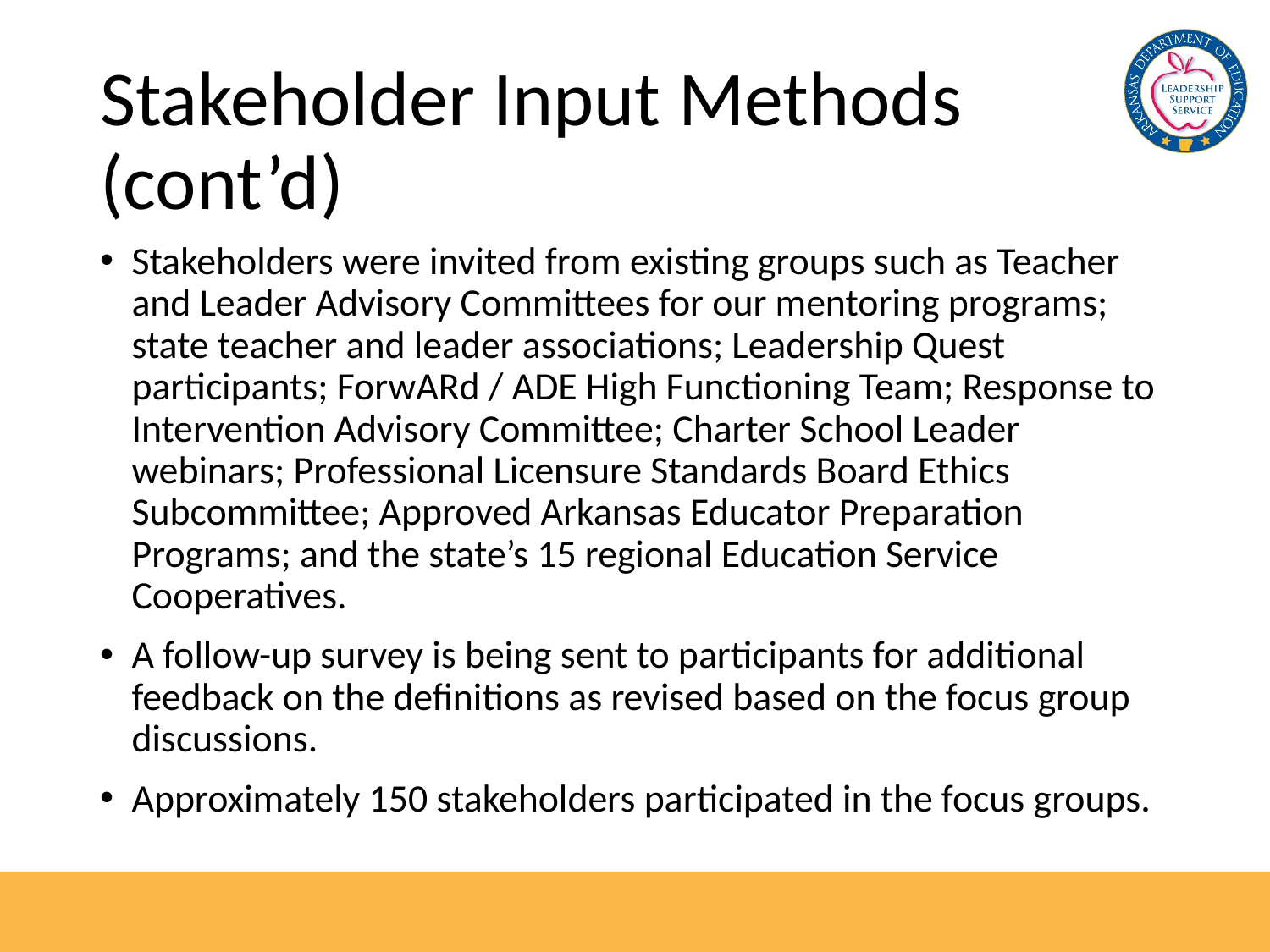

# Stakeholder Input Methods (cont’d)
Stakeholders were invited from existing groups such as Teacher and Leader Advisory Committees for our mentoring programs; state teacher and leader associations; Leadership Quest participants; ForwARd / ADE High Functioning Team; Response to Intervention Advisory Committee; Charter School Leader webinars; Professional Licensure Standards Board Ethics Subcommittee; Approved Arkansas Educator Preparation Programs; and the state’s 15 regional Education Service Cooperatives.
A follow-up survey is being sent to participants for additional feedback on the definitions as revised based on the focus group discussions.
Approximately 150 stakeholders participated in the focus groups.